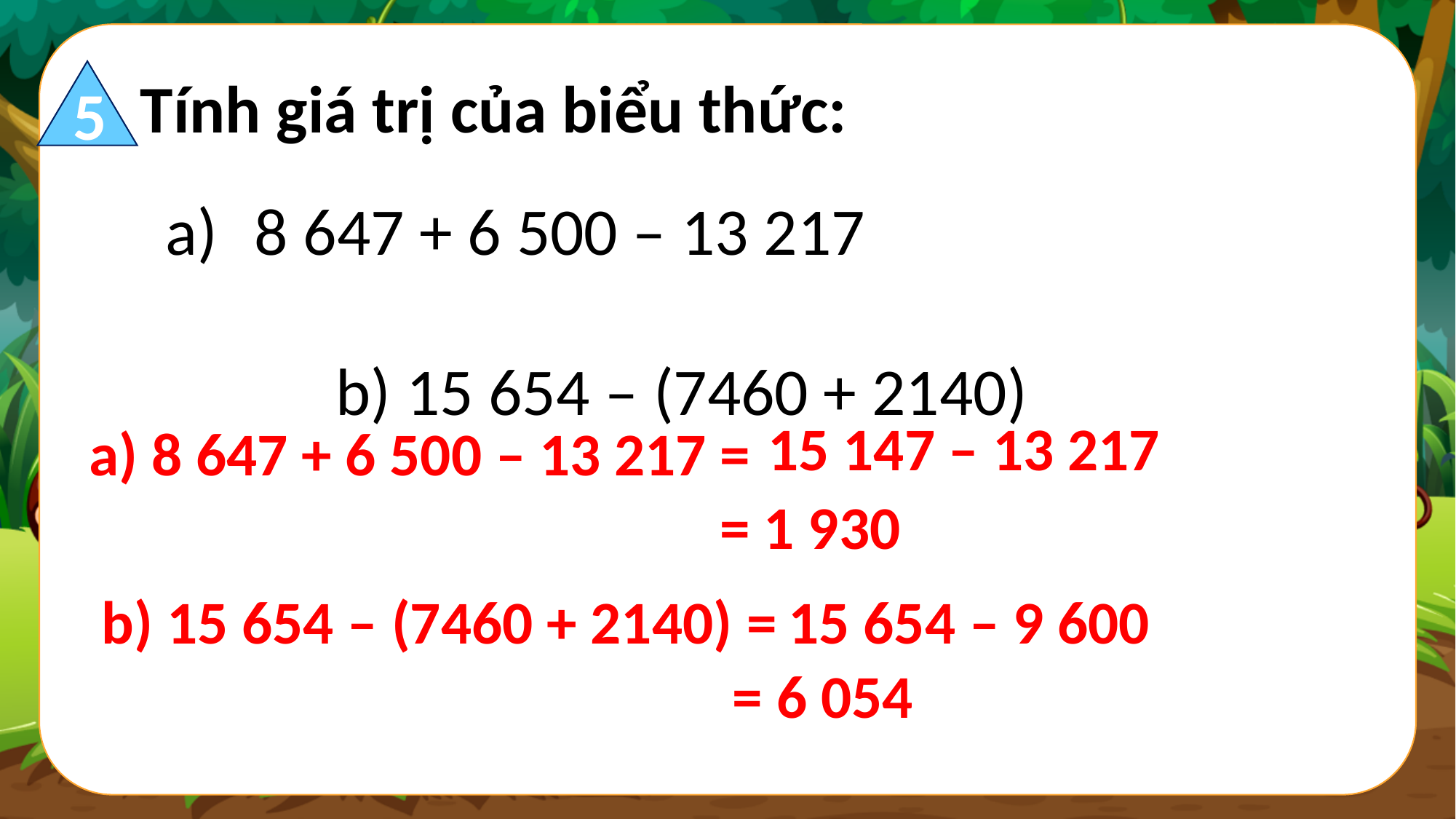

Tính giá trị của biểu thức:
5
8 647 + 6 500 – 13 217
b) 15 654 – (7460 + 2140)
15 147 – 13 217
a) 8 647 + 6 500 – 13 217 =
= 1 930
b) 15 654 – (7460 + 2140) =
15 654 – 9 600
= 6 054